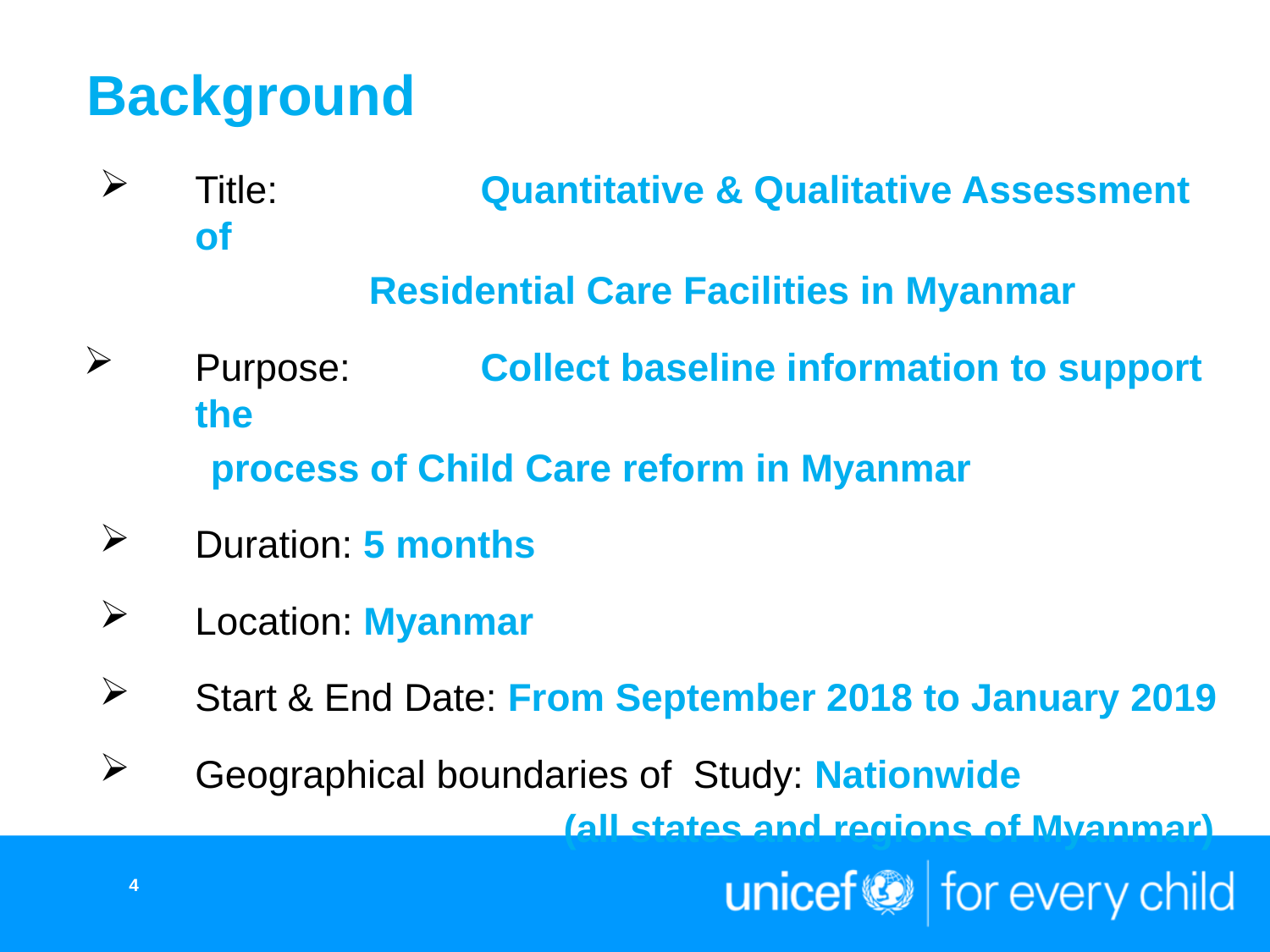

Background
Title:	Quantitative & Qualitative Assessment of
	Residential Care Facilities in Myanmar

Purpose: 	Collect baseline information to support the
	process of Child Care reform in Myanmar

Duration: 5 months

Location: Myanmar

Start & End Date: From September 2018 to January 2019

Geographical boundaries of  Study: Nationwide
                                           (all states and regions of Myanmar)
4